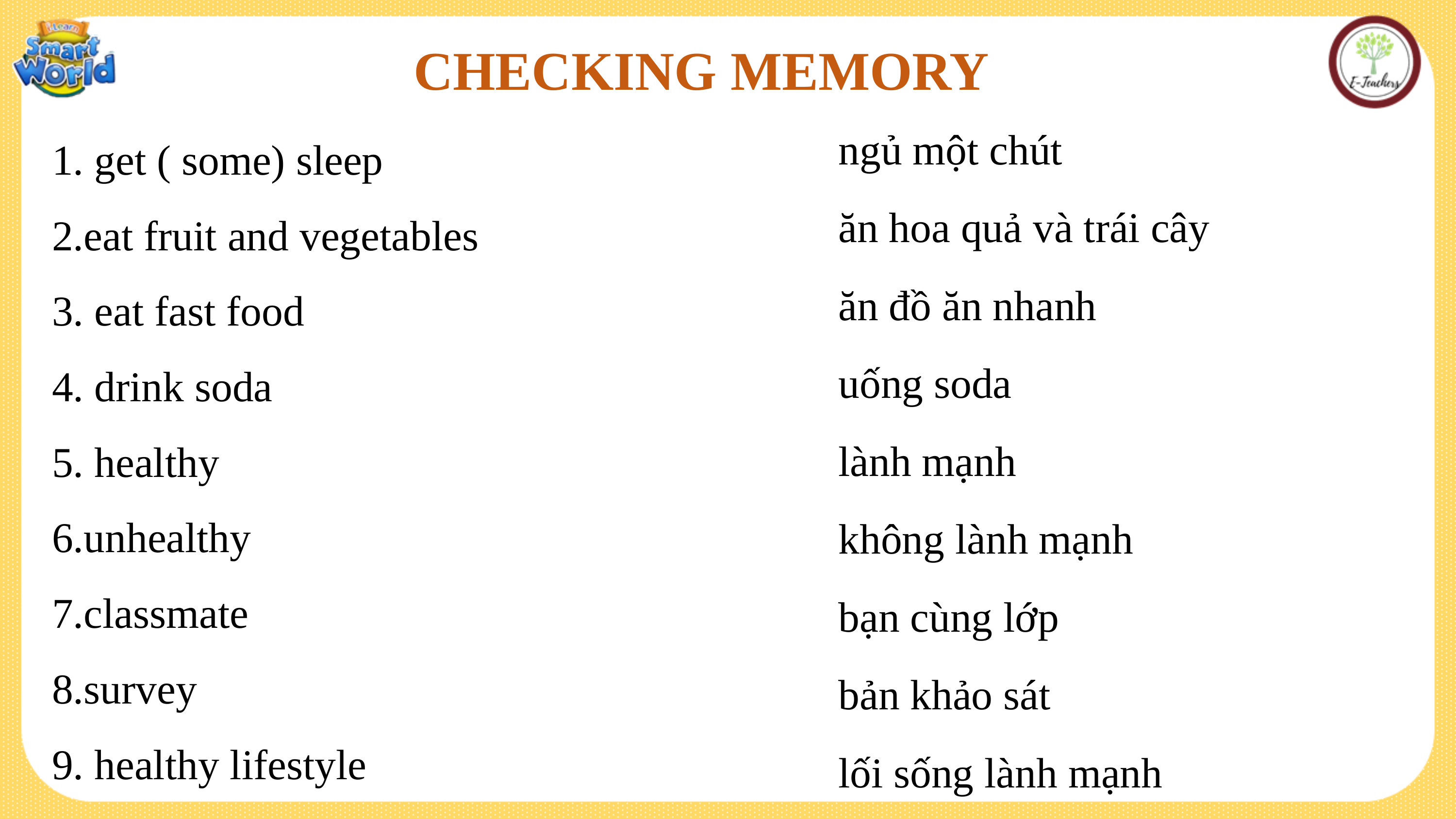

CHECKING MEMORY
ngủ một chút
1. get ( some) sleep
ăn hoa quả và trái cây
2.eat fruit and vegetables
ăn đồ ăn nhanh
3. eat fast food
uống soda
4. drink soda
lành mạnh
5. healthy
6.unhealthy
không lành mạnh
7.classmate
bạn cùng lớp
8.survey
bản khảo sát
9. healthy lifestyle
lối sống lành mạnh